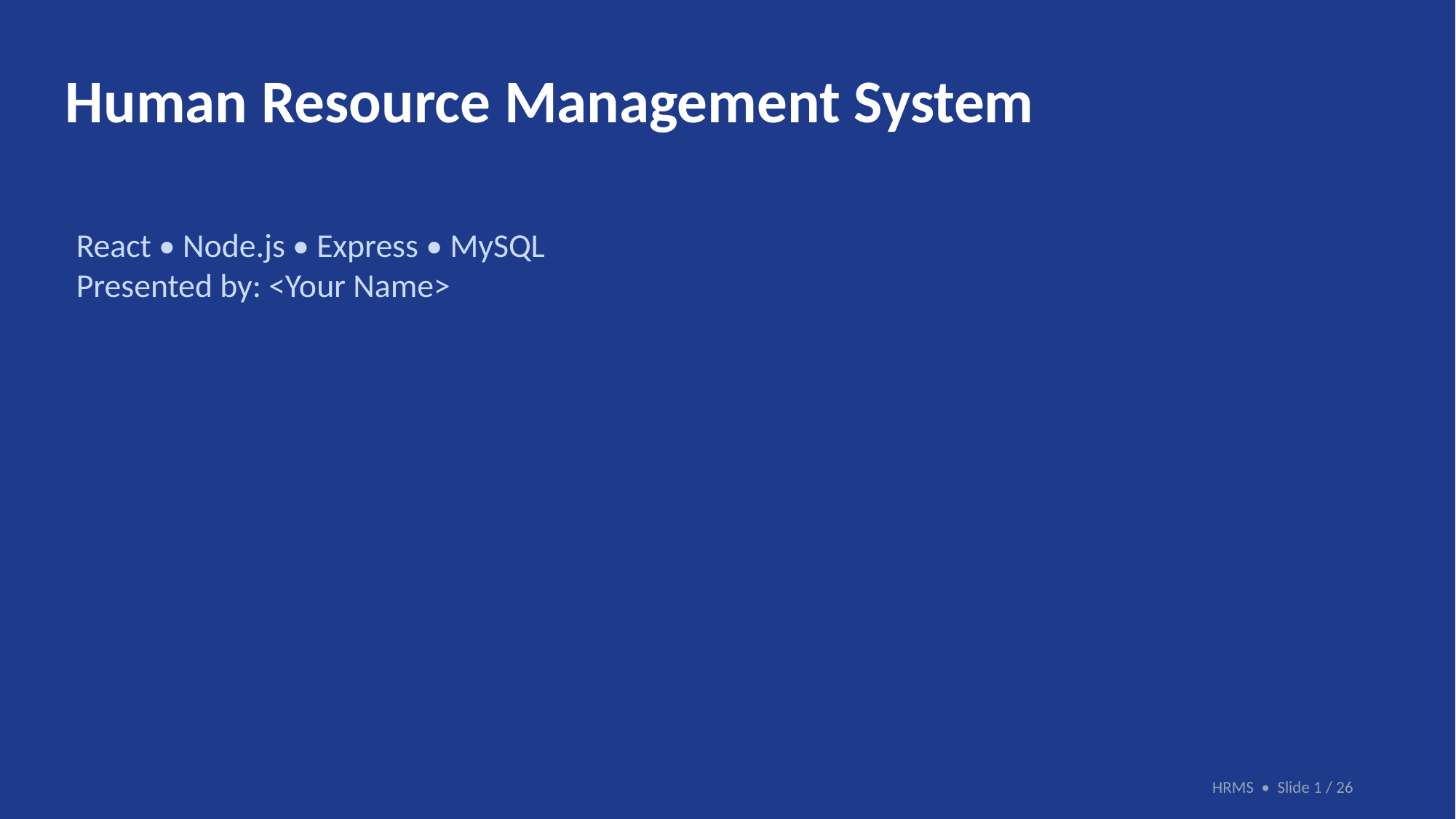

Human Resource Management System
React • Node.js • Express • MySQL
Presented by: <Your Name>
HRMS  •  Slide 1 / 26